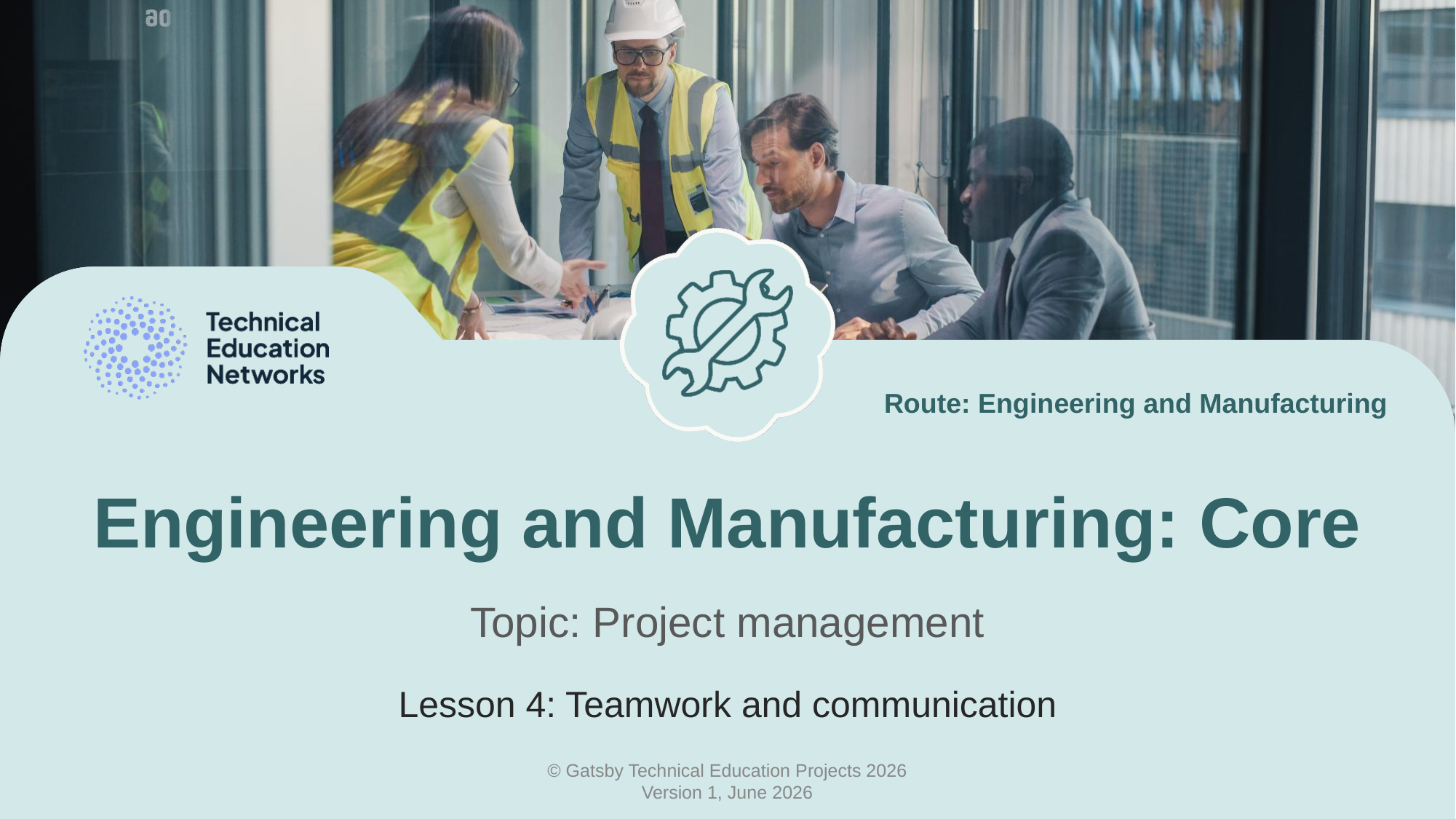

Route: Engineering and Manufacturing
# Engineering and Manufacturing: Core
Topic: Project management
Lesson 4: Teamwork and communication